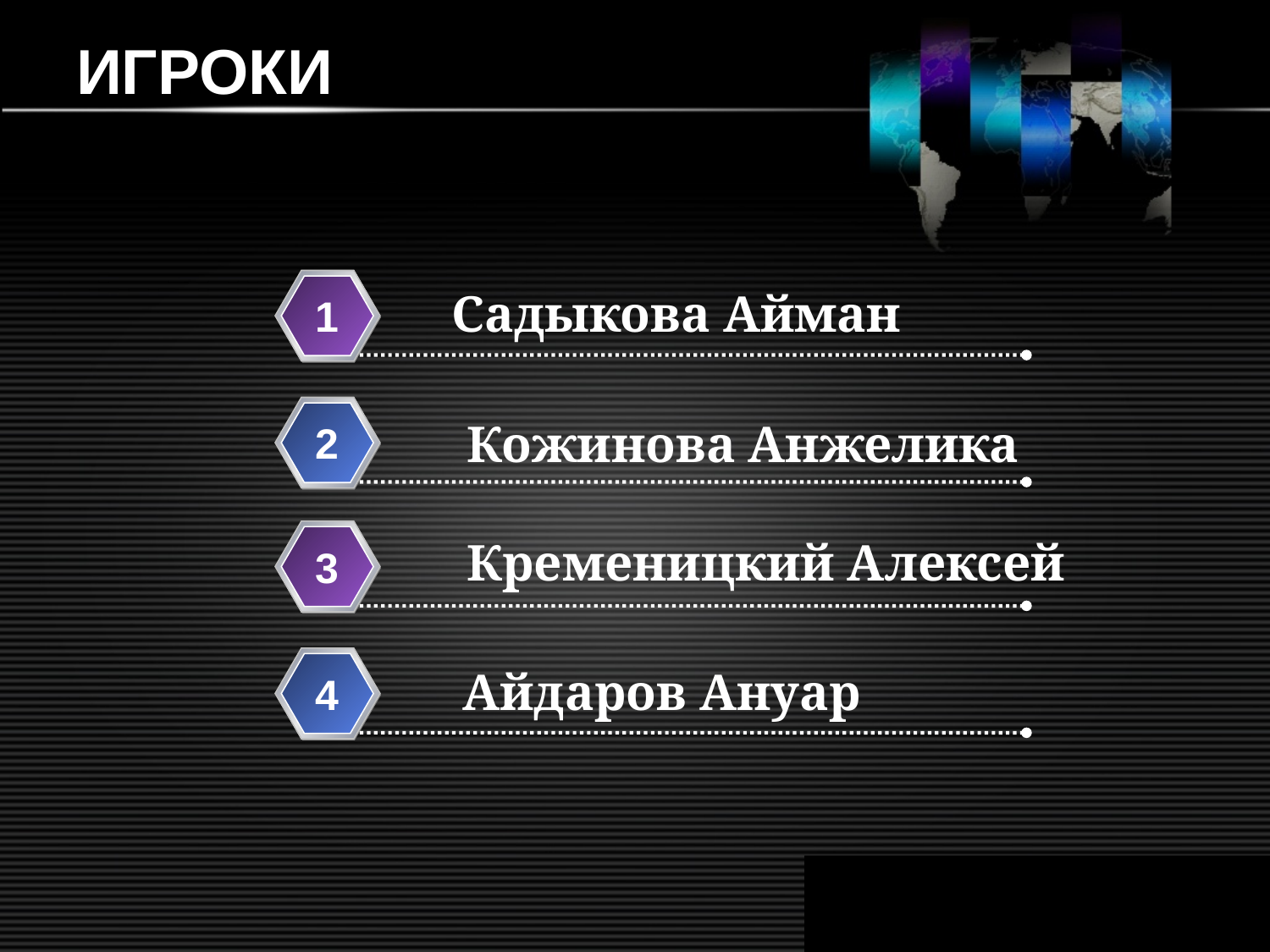

# ИГРОКИ

Садыкова Айман
1

Кожинова Анжелика
2

Кременицкий Алексей
3

Айдаров Ануар
4

www.themegallery.com